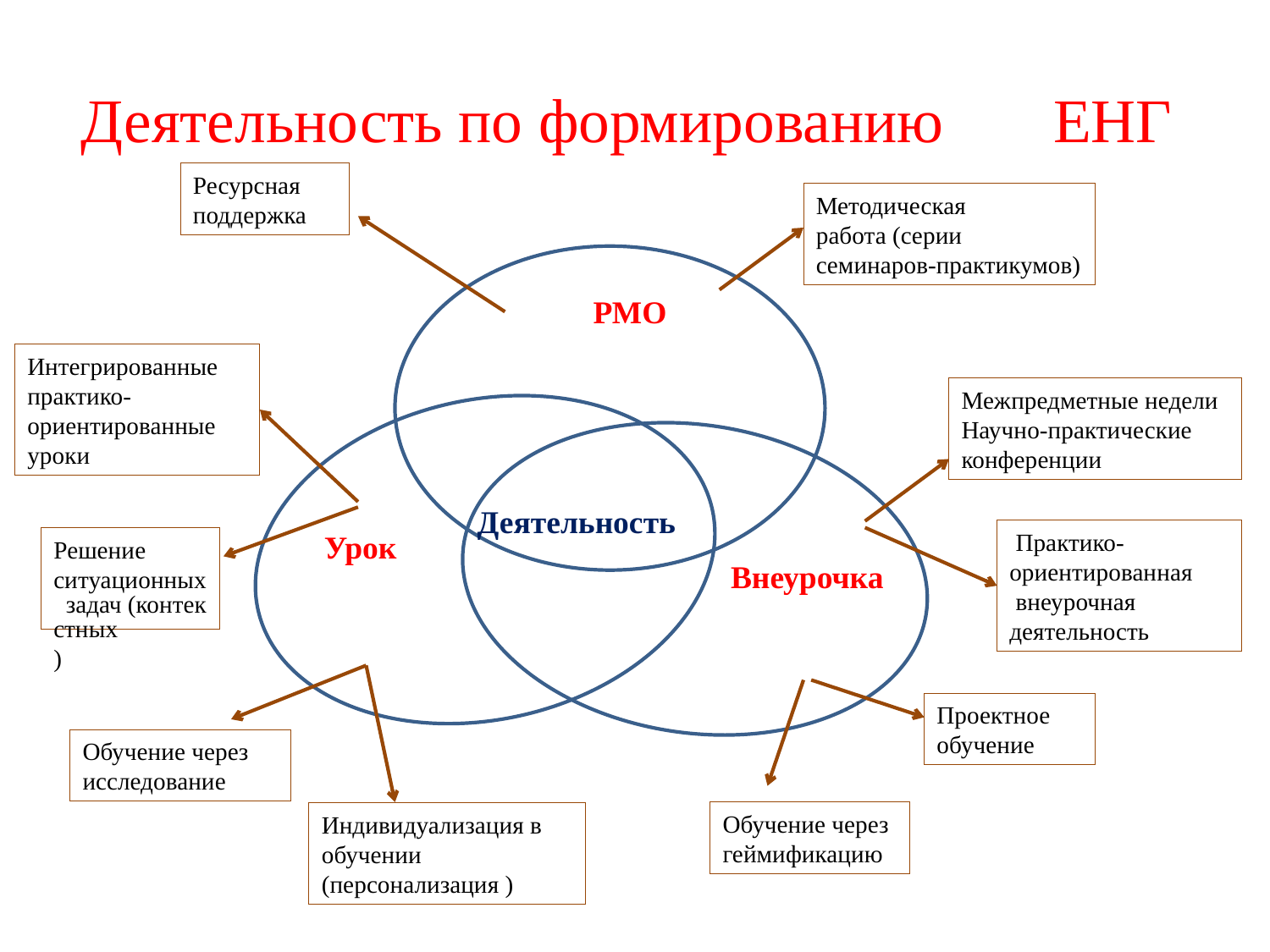

# Деятельность по формированию       ЕНГ
Ресурсная
поддержка
Методическая
работа (серии
семинаров-практикумов)

РМО
Интегрированные
практико-ориентированные
уроки
Межпредметные недели
Научно-практические
конференции

Деятельность
 Практико-ориентированная
 внеурочная деятельность
Урок
Решение
ситуационных  задач (контекстных)
Внеурочка
Проектное
обучение
Обучение через
исследование
Обучение через
геймификацию
Индивидуализация в
обучении (персонализация )